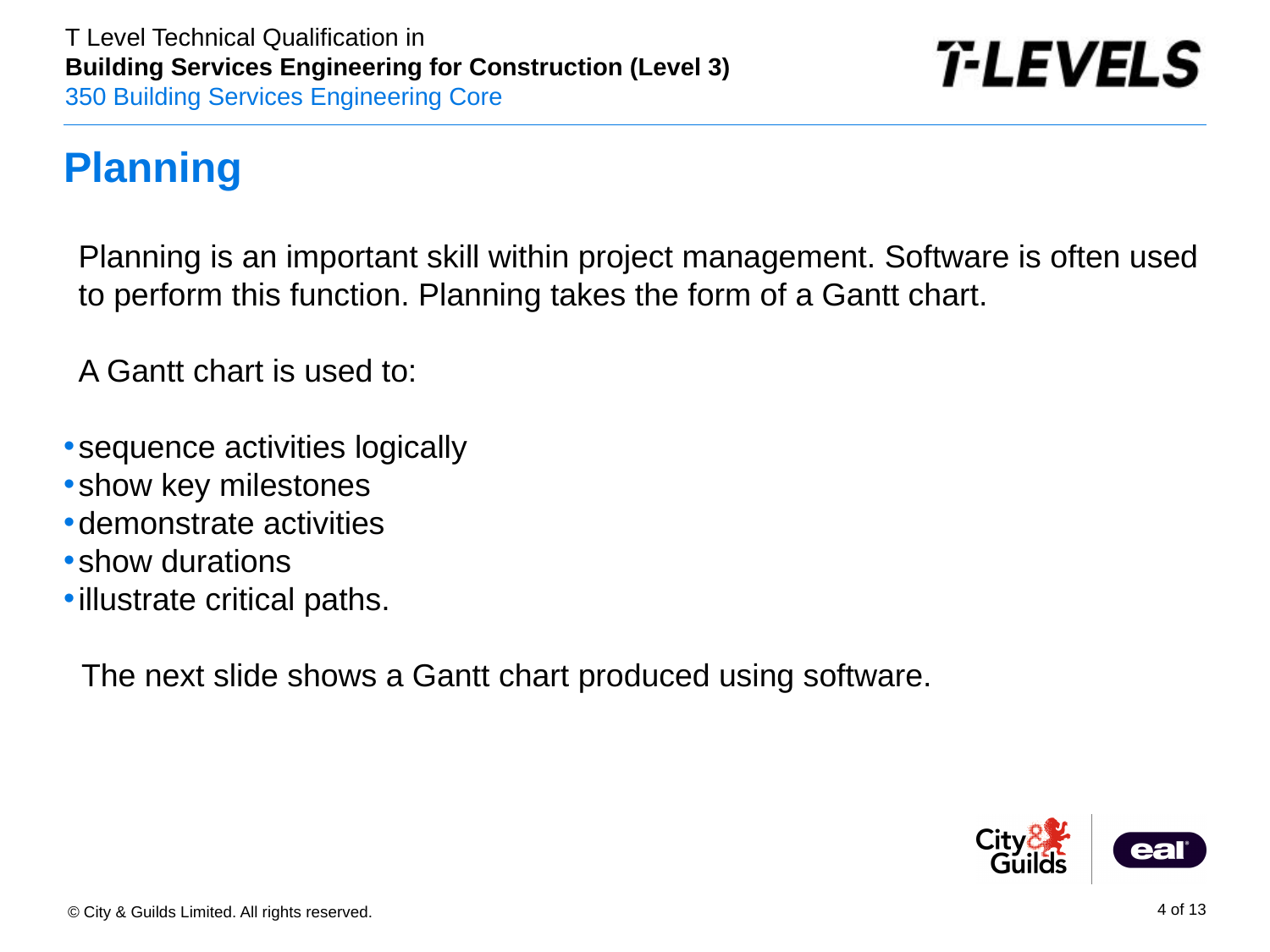

# Planning

PowerPoint presentation
Planning is an important skill within project management. Software is often used to perform this function. Planning takes the form of a Gantt chart.

A Gantt chart is used to:

sequence activities logically
show key milestones
demonstrate activities
show durations
illustrate critical paths.

  The next slide shows a Gantt chart produced using software.